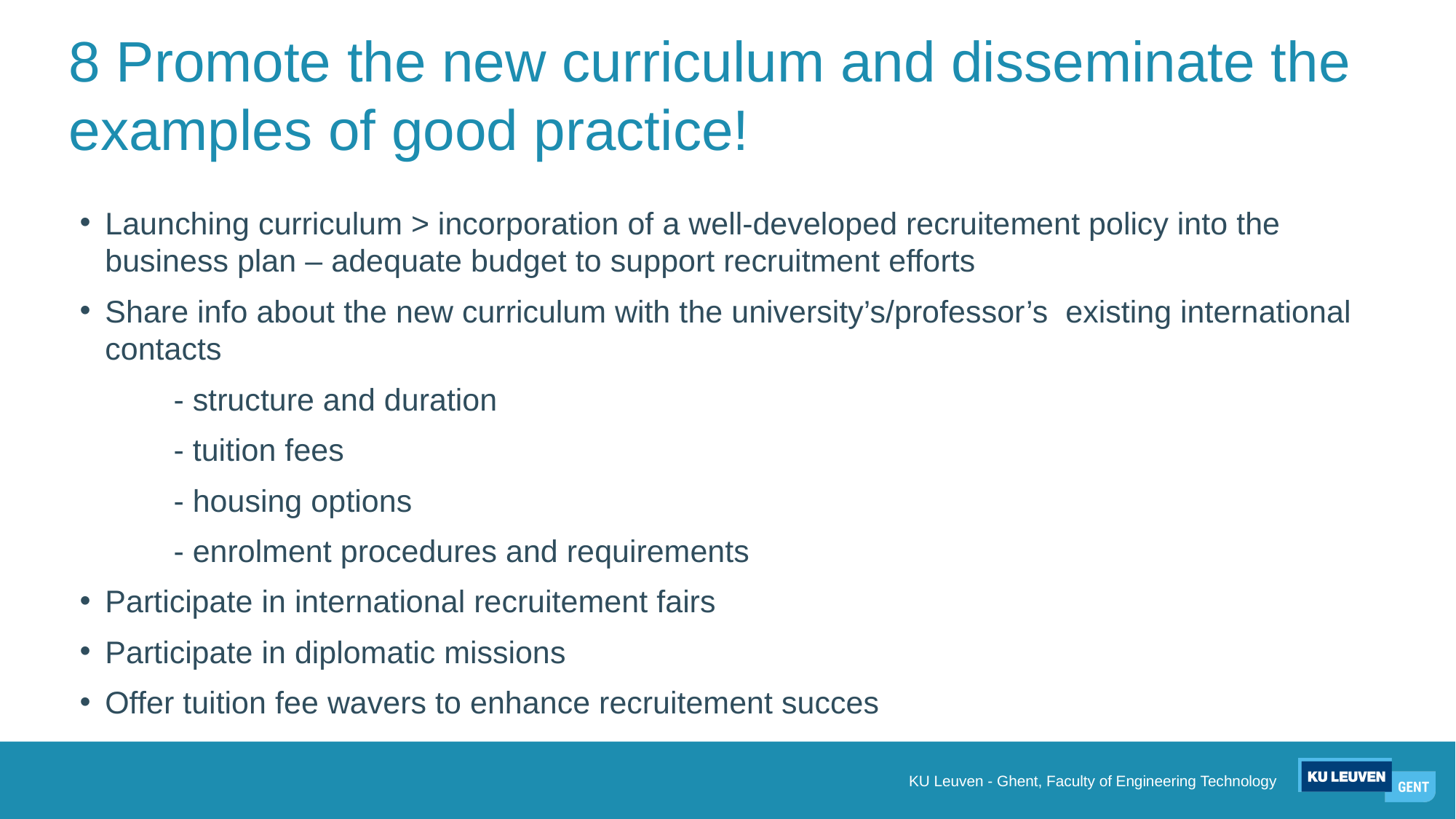

# 8 Promote the new curriculum and disseminate the examples of good practice!
Launching curriculum > incorporation of a well-developed recruitement policy into the business plan – adequate budget to support recruitment efforts
Share info about the new curriculum with the university’s/professor’s  existing international contacts
	- structure and duration
	- tuition fees
	- housing options
	- enrolment procedures and requirements
Participate in international recruitement fairs
Participate in diplomatic missions
Offer tuition fee wavers to enhance recruitement succes

KU Leuven - Ghent, Faculty of Engineering Technology